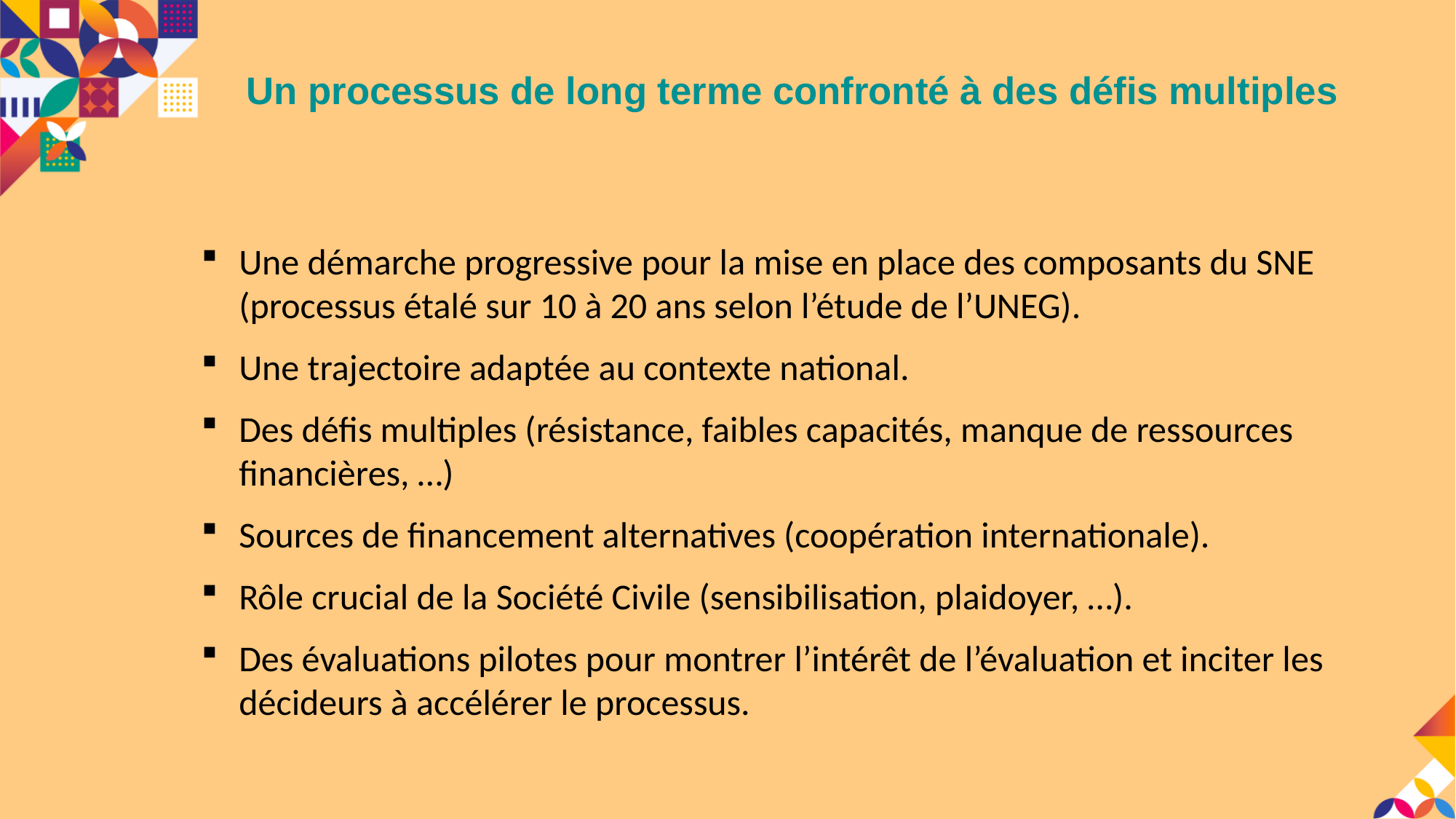

# Un processus de long terme confronté à des défis multiples
Une démarche progressive pour la mise en place des composants du SNE (processus étalé sur 10 à 20 ans selon l’étude de l’UNEG).
Une trajectoire adaptée au contexte national.
Des défis multiples (résistance, faibles capacités, manque de ressources financières, …)
Sources de financement alternatives (coopération internationale).
Rôle crucial de la Société Civile (sensibilisation, plaidoyer, …).
Des évaluations pilotes pour montrer l’intérêt de l’évaluation et inciter les décideurs à accélérer le processus.